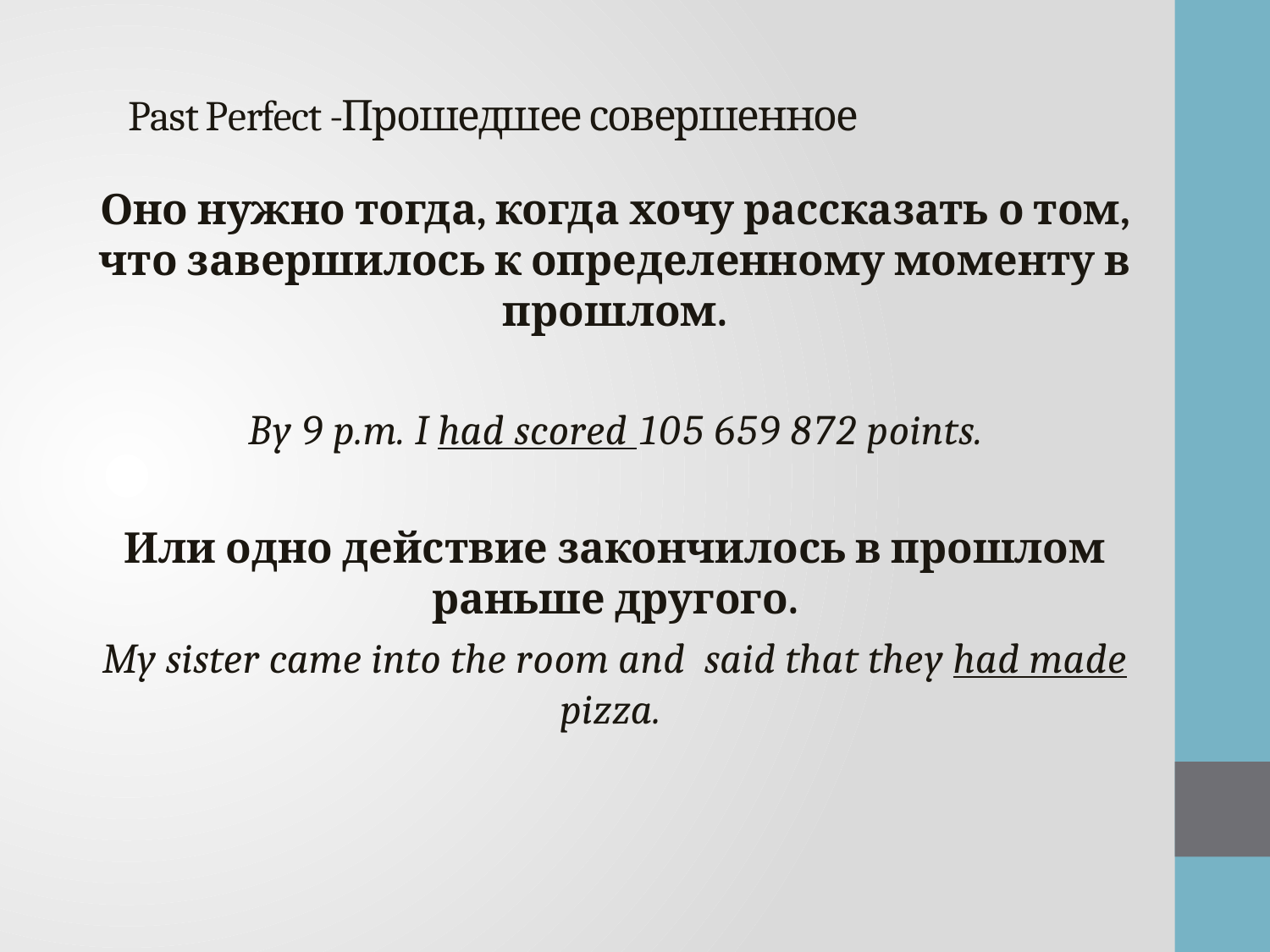

# Past Perfect -Прошедшее совершенное
Оно нужно тогда, когда хочу рассказать о том, что завершилось к определенному моменту в прошлом.

By 9 p.m. I had scored 105 659 872 points.

Или одно действие закончилось в прошлом раньше другого.
My sister came into the room and  said that they had made pizza.